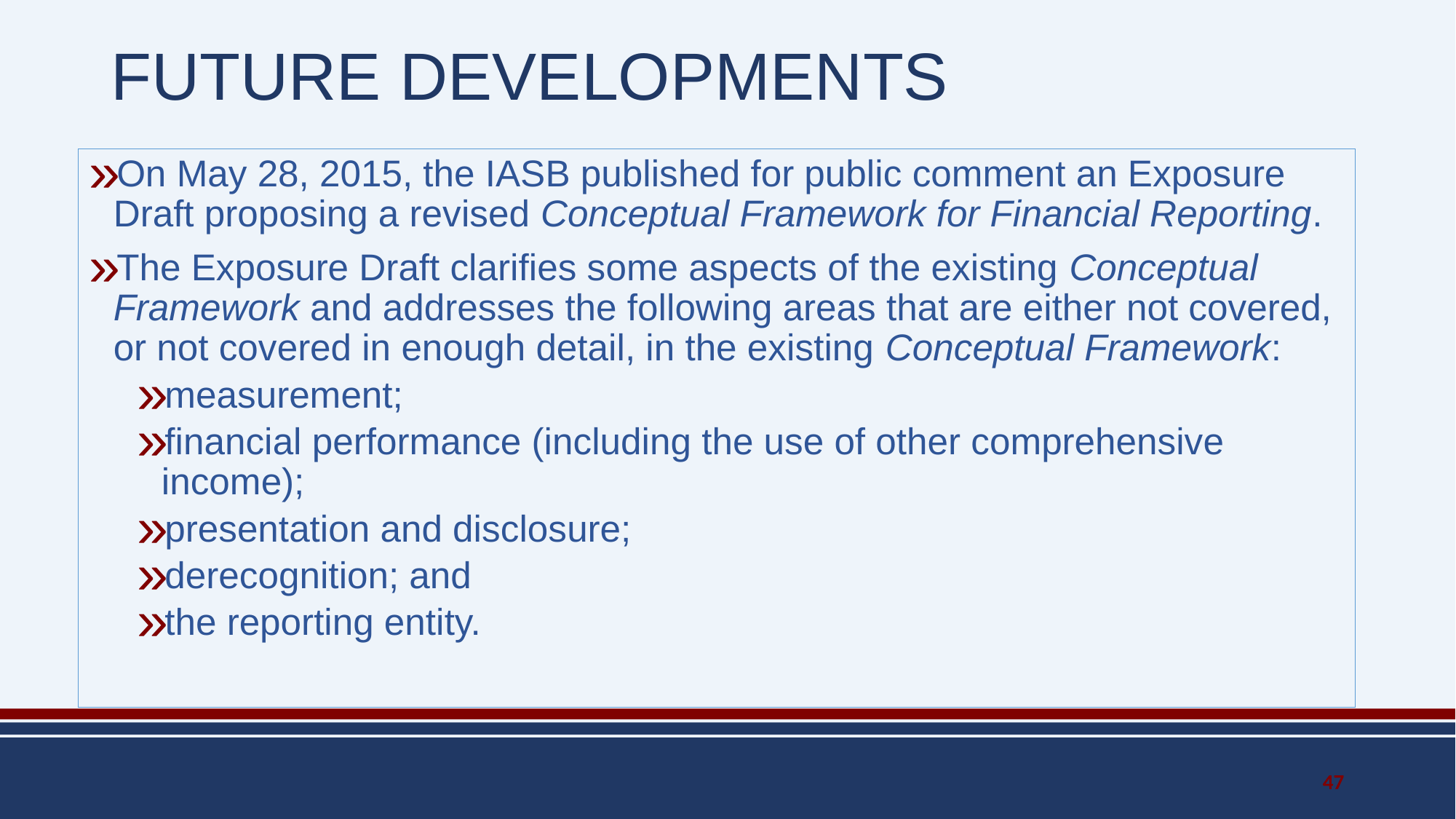

# FUTURE DEVELOPMENTS
On May 28, 2015, the IASB published for public comment an Exposure Draft proposing a revised Conceptual Framework for Financial Reporting.
The Exposure Draft clarifies some aspects of the existing Conceptual Framework and addresses the following areas that are either not covered, or not covered in enough detail, in the existing Conceptual Framework:
measurement;
financial performance (including the use of other comprehensive income);
presentation and disclosure;
derecognition; and
the reporting entity.

47